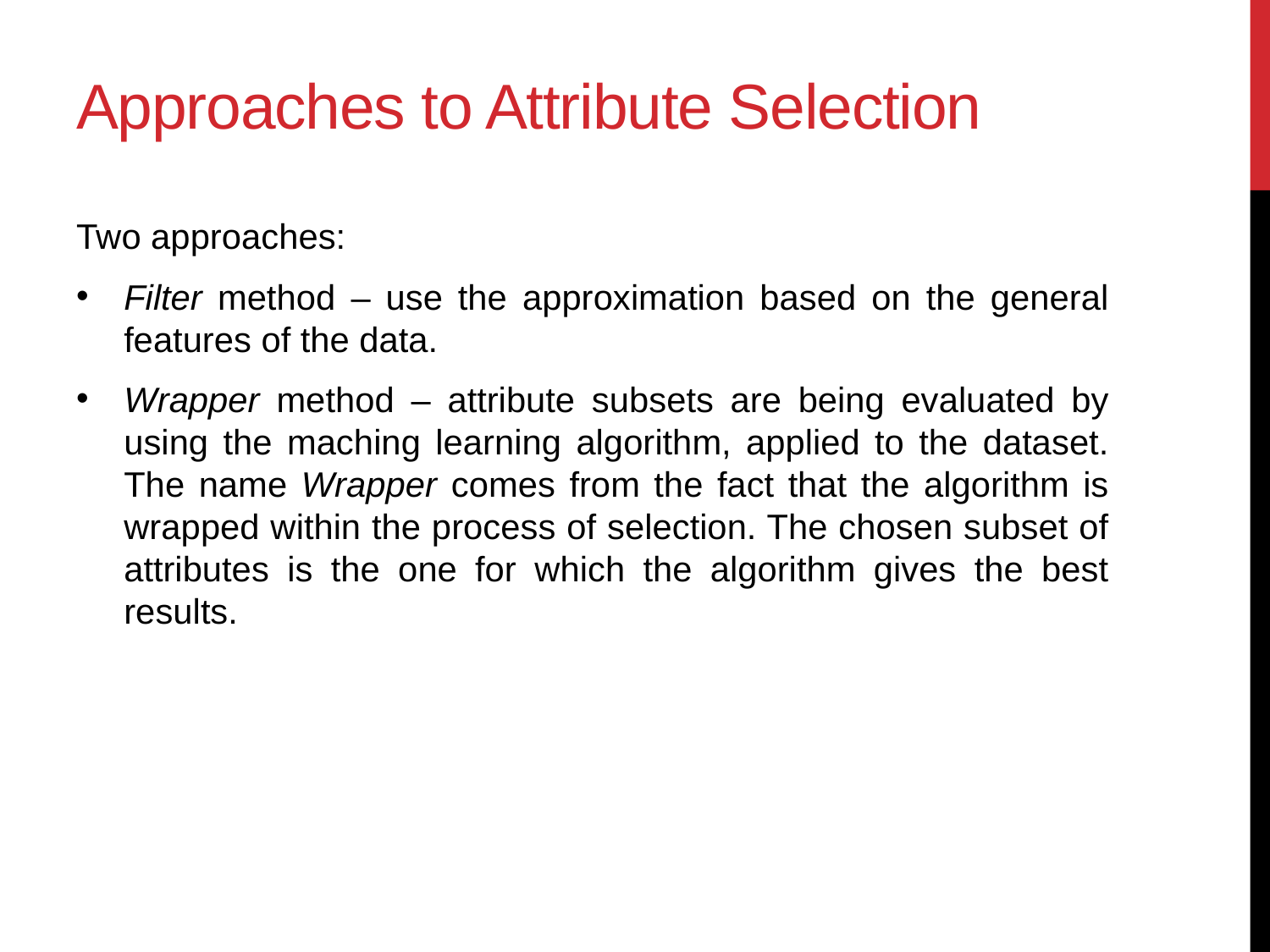

# Approaches to Attribute Selection
Two approaches:
Filter method – use the approximation based on the general features of the data.
Wrapper method – attribute subsets are being evaluated by using the maching learning algorithm, applied to the dataset. The name Wrapper comes from the fact that the algorithm is wrapped within the process of selection. The chosen subset of attributes is the one for which the algorithm gives the best results.